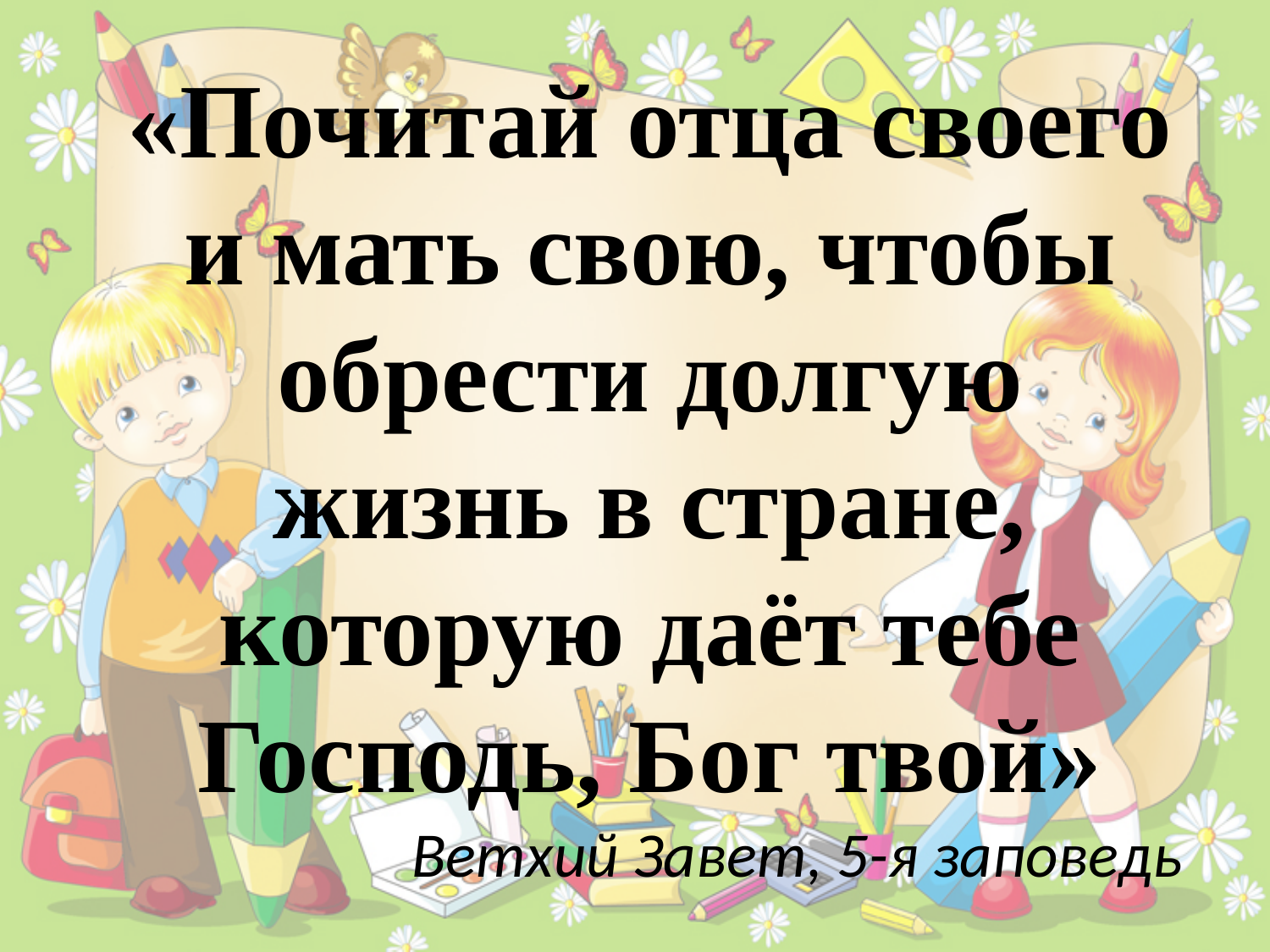

«Почитай отца своего и мать свою, чтобы обрести долгую жизнь в стране, которую даёт тебе Господь, Бог твой»
Ветхий Завет, 5-я заповедь